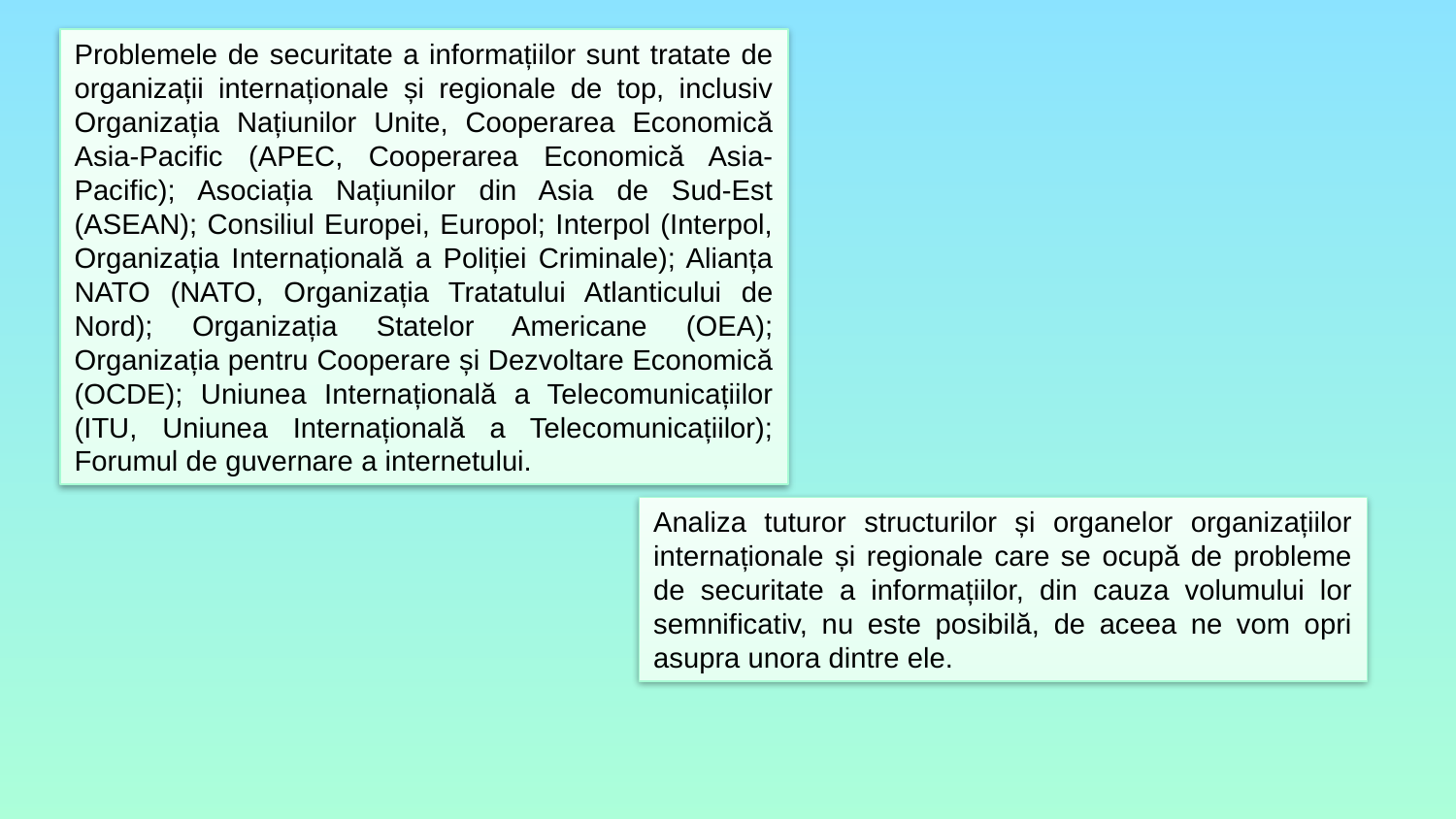

Problemele de securitate a informațiilor sunt tratate de organizații internaționale și regionale de top, inclusiv Organizația Națiunilor Unite, Cooperarea Economică Asia-Pacific (APEC, Cooperarea Economică Asia-Pacific); Asociația Națiunilor din Asia de Sud-Est (ASEAN); Consiliul Europei, Europol; Interpol (Interpol, Organizația Internațională a Poliției Criminale); Alianța NATO (NATO, Organizația Tratatului Atlanticului de Nord); Organizația Statelor Americane (OEA); Organizația pentru Cooperare și Dezvoltare Economică (OCDE); Uniunea Internațională a Telecomunicațiilor (ITU, Uniunea Internațională a Telecomunicațiilor); Forumul de guvernare a internetului.
Analiza tuturor structurilor și organelor organizațiilor internaționale și regionale care se ocupă de probleme de securitate a informațiilor, din cauza volumului lor semnificativ, nu este posibilă, de aceea ne vom opri asupra unora dintre ele.